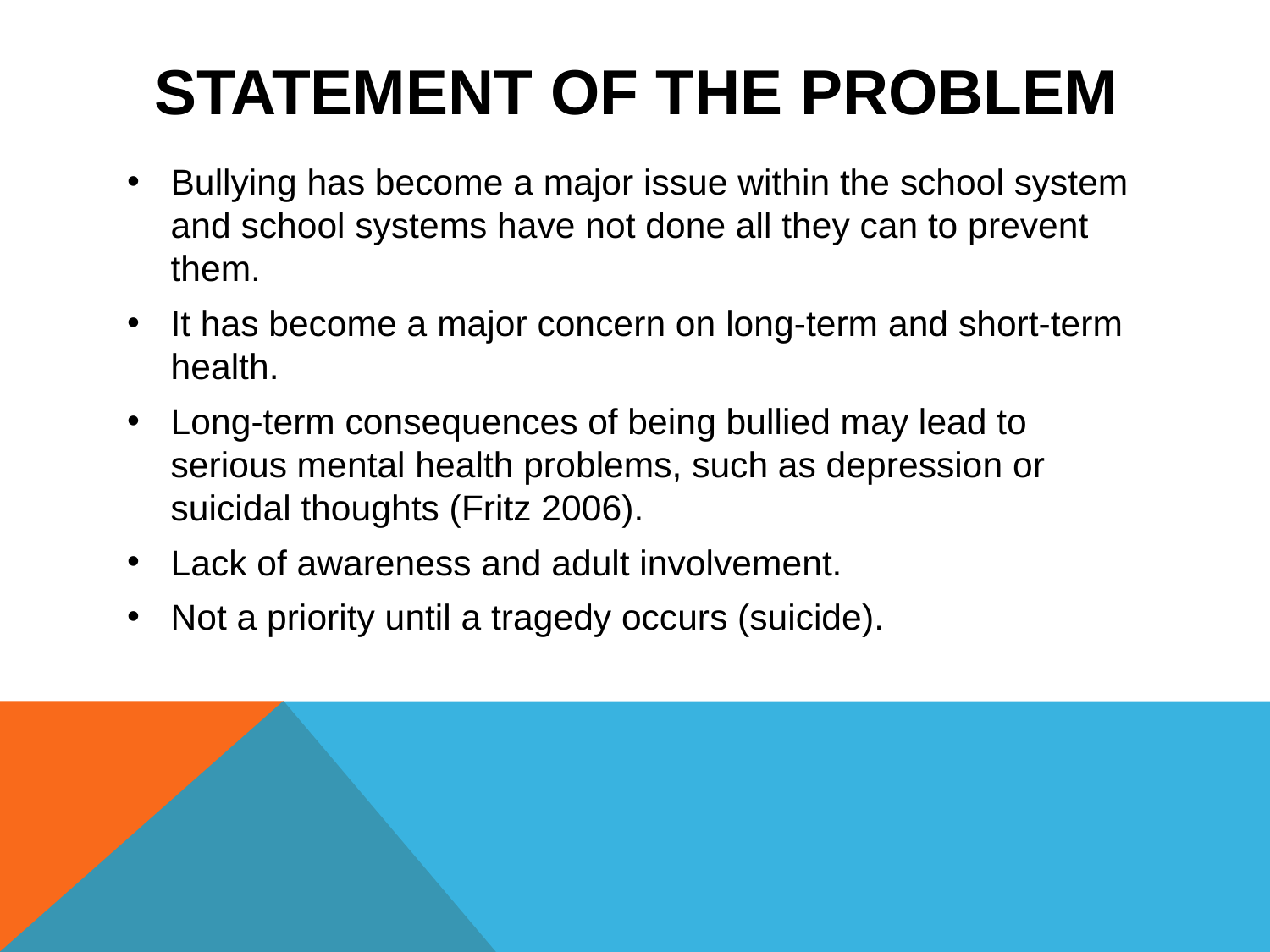

# Statement of the problem
Bullying has become a major issue within the school system and school systems have not done all they can to prevent them.
It has become a major concern on long-term and short-term health.
Long-term consequences of being bullied may lead to serious mental health problems, such as depression or suicidal thoughts (Fritz 2006).
Lack of awareness and adult involvement.
Not a priority until a tragedy occurs (suicide).